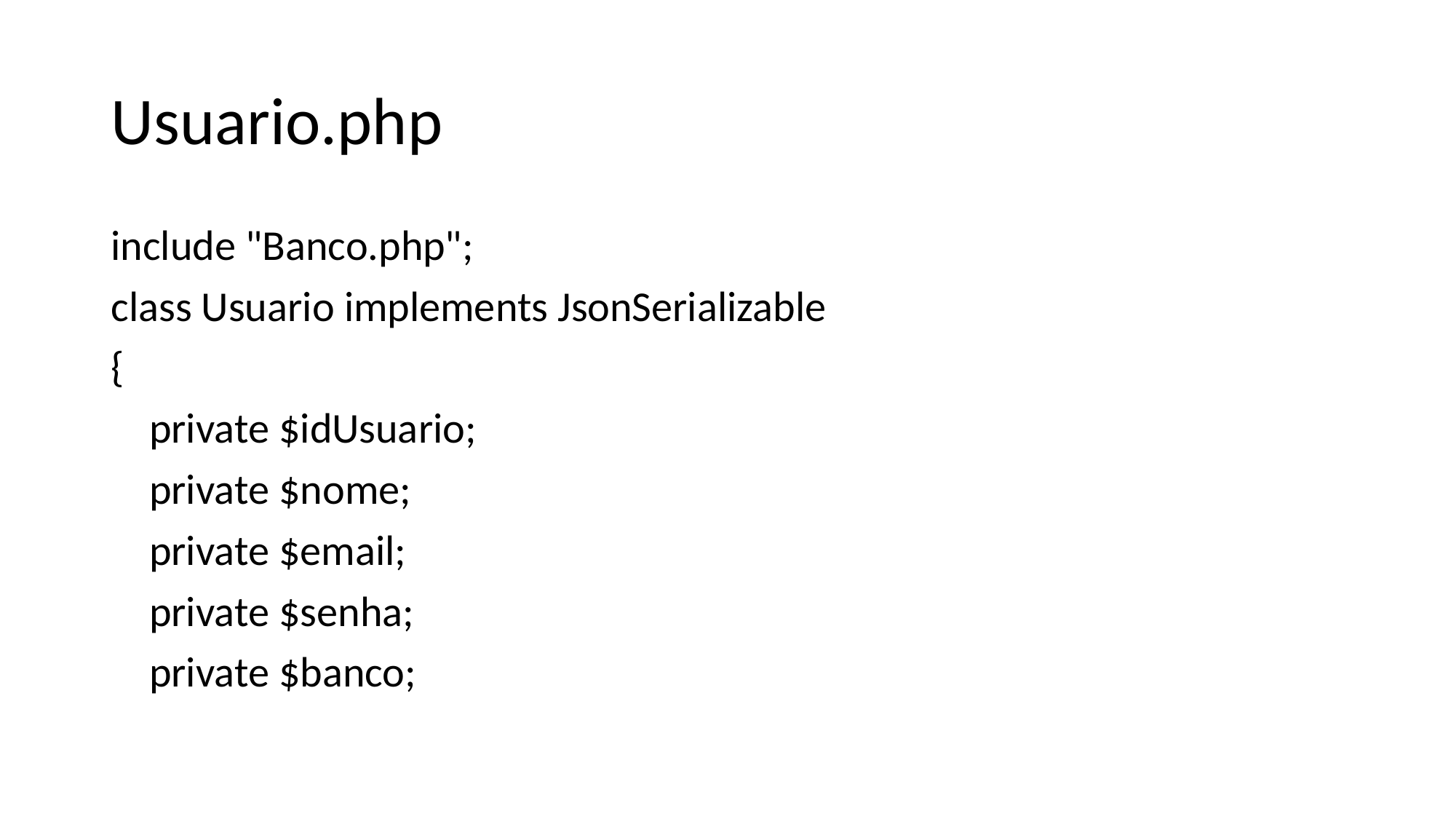

# Usuario.php
include "Banco.php";
class Usuario implements JsonSerializable
{
    private $idUsuario;
    private $nome;
    private $email;
    private $senha;
    private $banco;